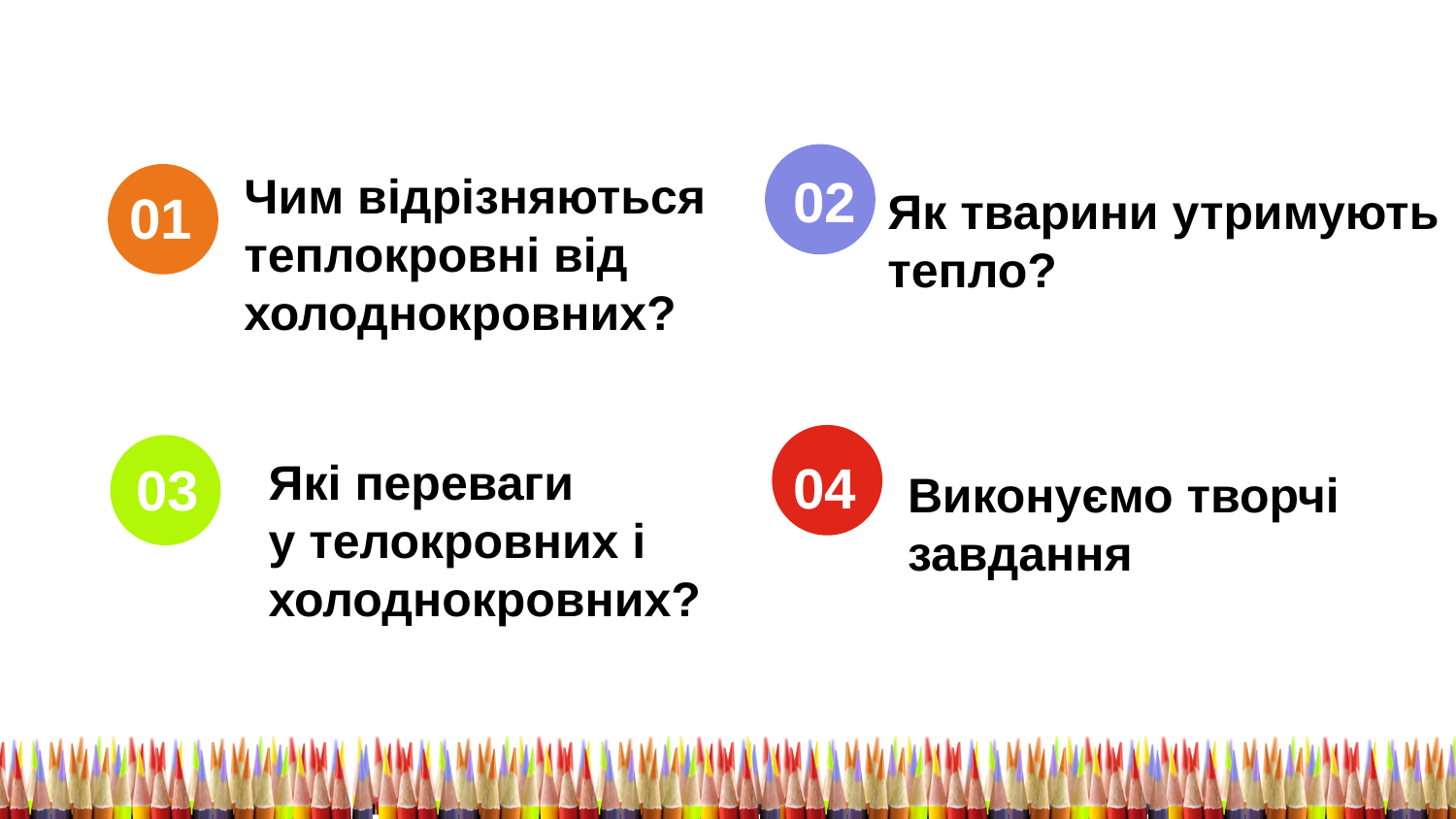

Чим відрізняються
теплокровні від
холоднокровних?

02
Як тварини утримують тепло?
01

Які переваги
у телокровних і холоднокровних?
04
03
Виконуємо творчі
завдання